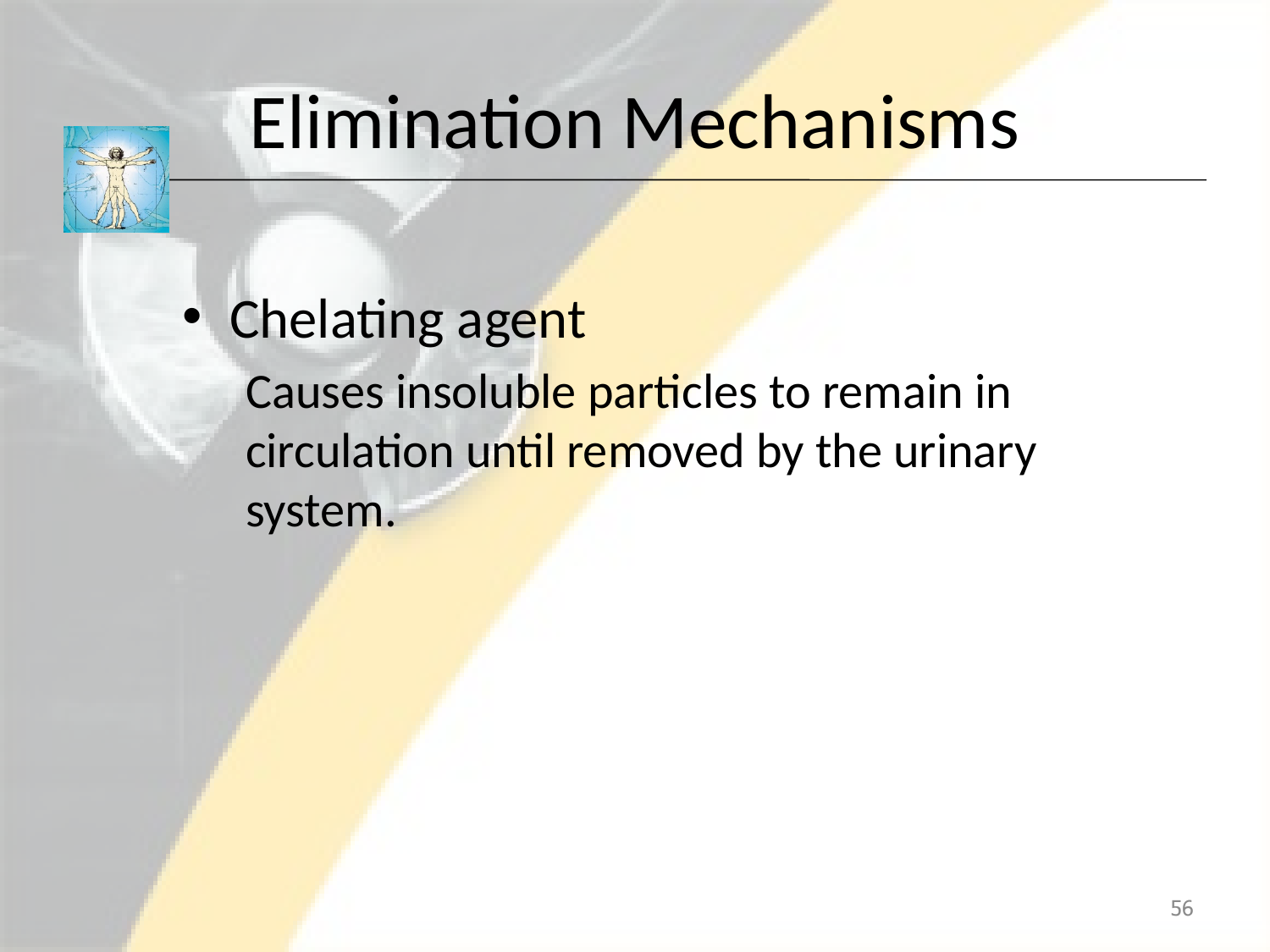

# Elimination Mechanisms
Chelating agent
Causes insoluble particles to remain in circulation until removed by the urinary system.
56